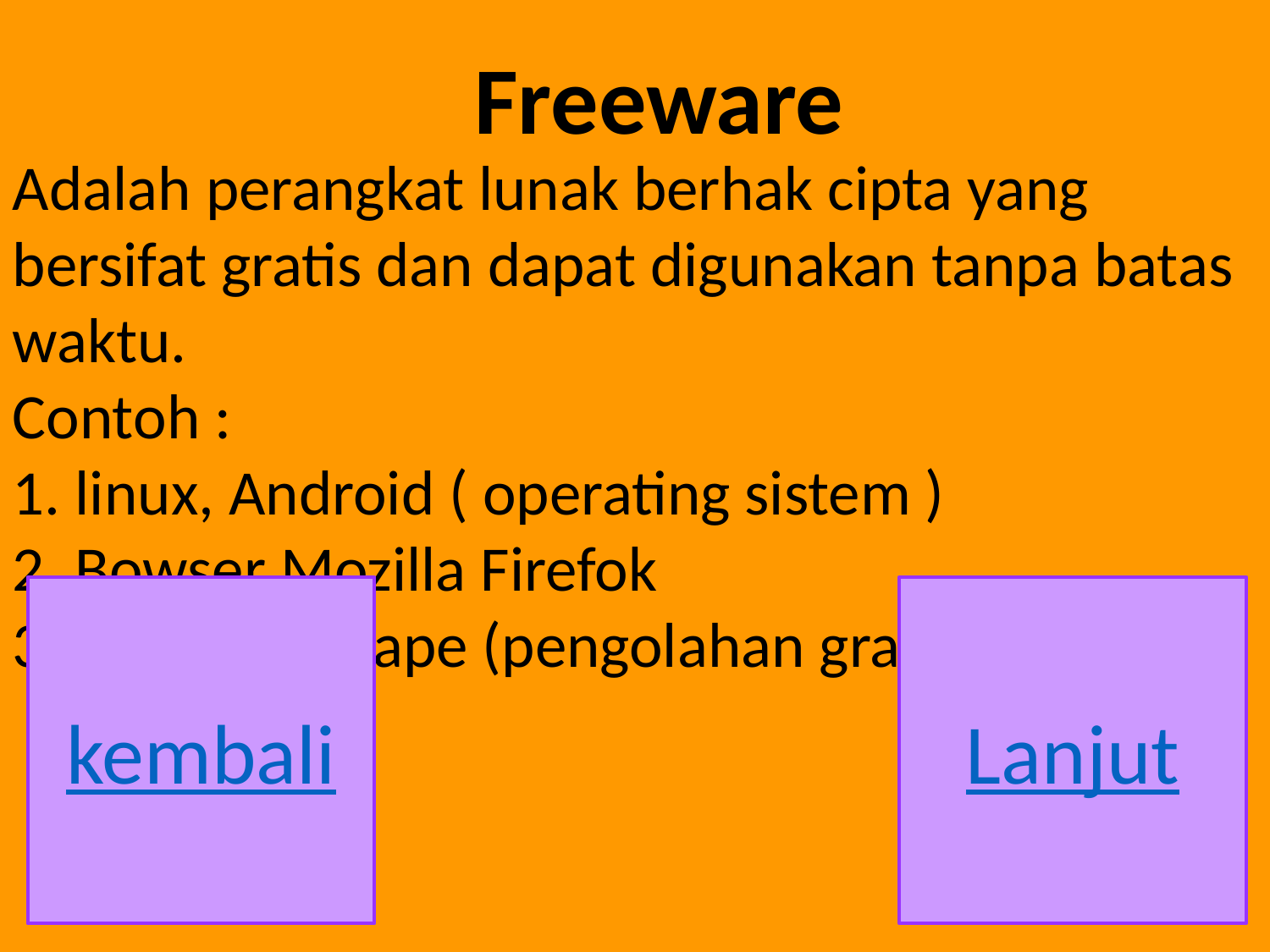

Freeware
Adalah perangkat lunak berhak cipta yang bersifat gratis dan dapat digunakan tanpa batas waktu.
Contoh :
1. linux, Android ( operating sistem )
2. Bowser Mozilla Firefok
3. Gimp, Inkscape (pengolahan gratis)
kembali
Lanjut